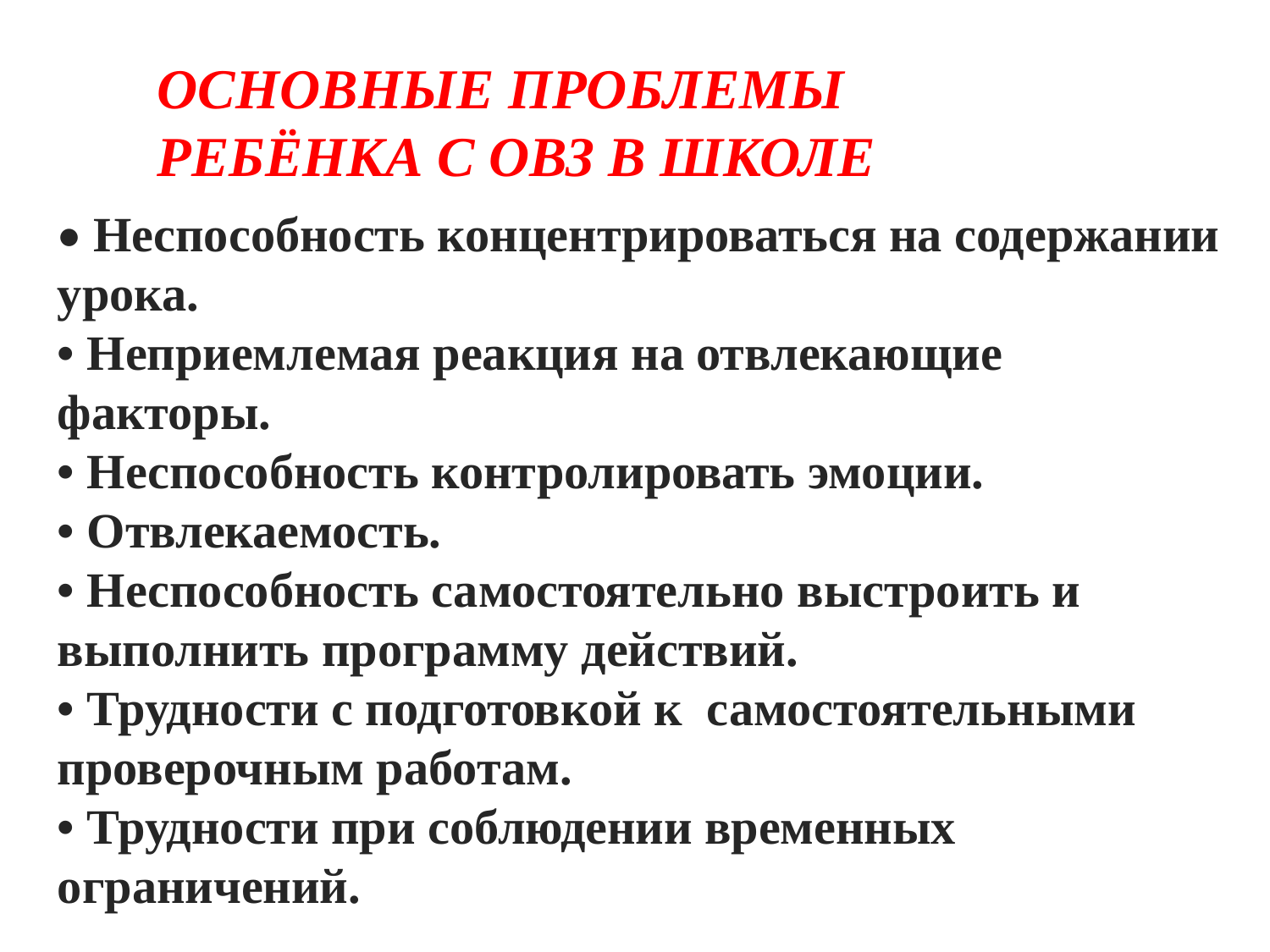

ОСНОВНЫЕ ПРОБЛЕМЫ
РЕБЁНКА С ОВЗ В ШКОЛЕ
• Неспособность концентрироваться на содержании урока.
• Неприемлемая реакция на отвлекающие факторы.
• Неспособность контролировать эмоции.
• Отвлекаемость.
• Неспособность самостоятельно выстроить и выполнить программу действий.
• Трудности с подготовкой к  самостоятельными проверочным работам.
• Трудности при соблюдении временных ограничений.